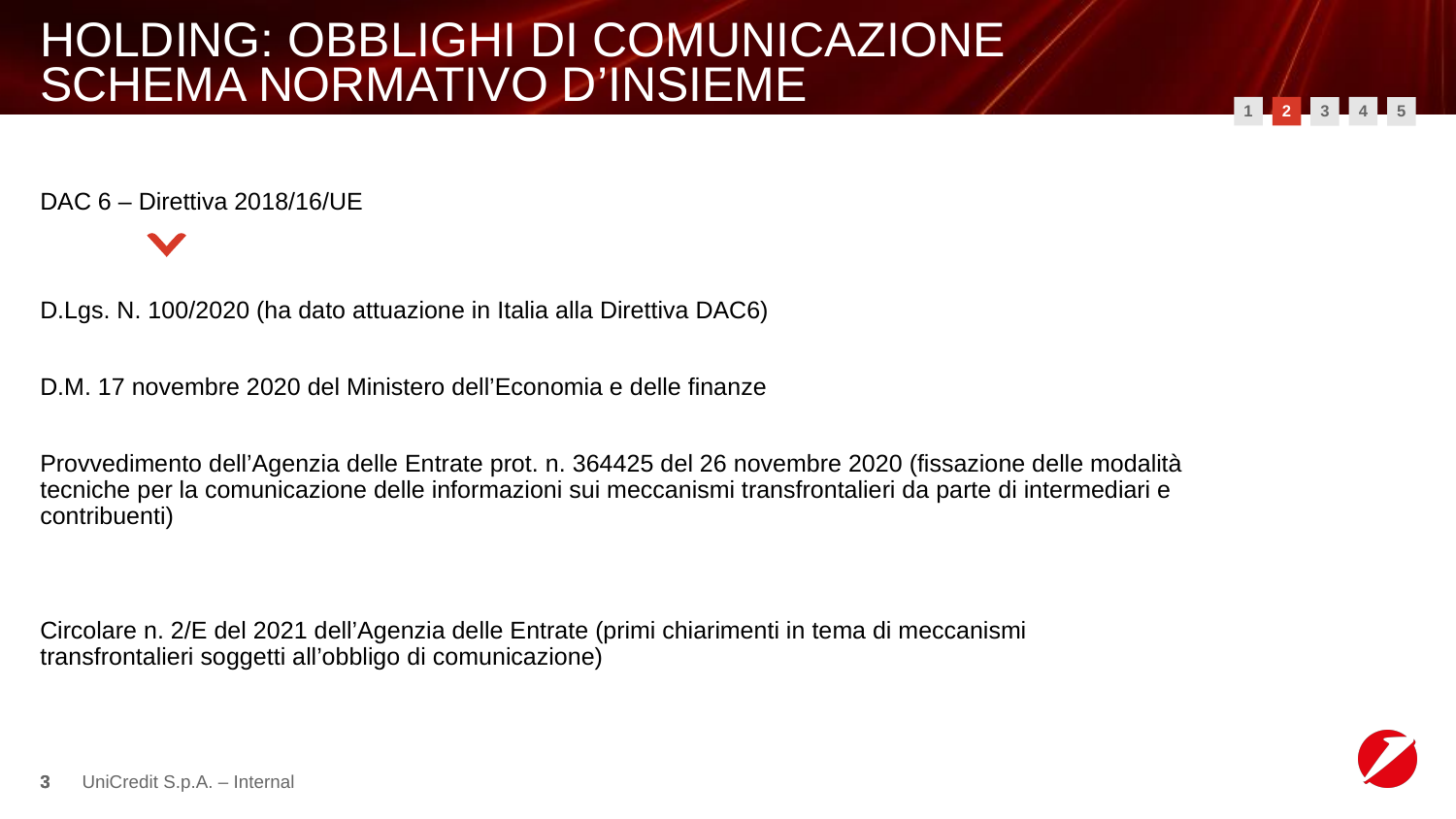

# HOLDING: OBBLIGHI DI COMUNICAZIONE SCHEMA NORMATIVO D’INSIEME
1
2
4
3
5
DAC 6 – Direttiva 2018/16/UE

D.Lgs. N. 100/2020 (ha dato attuazione in Italia alla Direttiva DAC6)

D.M. 17 novembre 2020 del Ministero dell’Economia e delle finanze

Provvedimento dell’Agenzia delle Entrate prot. n. 364425 del 26 novembre 2020 (fissazione delle modalità tecniche per la comunicazione delle informazioni sui meccanismi transfrontalieri da parte di intermediari e contribuenti)

Circolare n. 2/E del 2021 dell’Agenzia delle Entrate (primi chiarimenti in tema di meccanismi transfrontalieri soggetti all’obbligo di comunicazione)
UniCredit S.p.A. – Internal